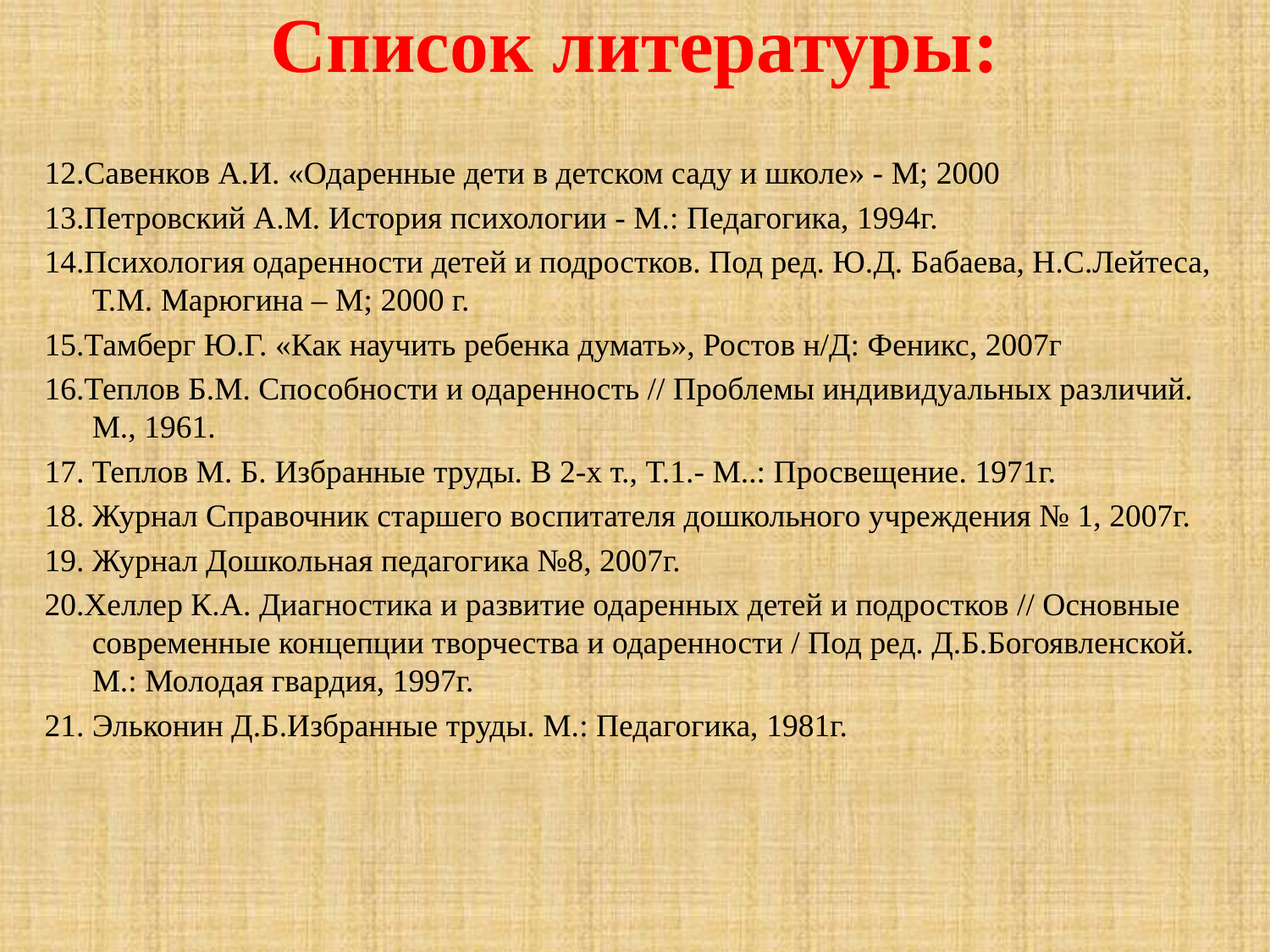

# Список литературы:

12.Савенков А.И. «Одаренные дети в детском саду и школе» - М; 2000
13.Петровский А.М. История психологии - М.: Педагогика, 1994г.
14.Психология одаренности детей и подростков. Под ред. Ю.Д. Бабаева, Н.С.Лейтеса, Т.М. Марюгина – М; 2000 г.
15.Тамберг Ю.Г. «Как научить ребенка думать», Ростов н/Д: Феникс, 2007г
16.Теплов Б.М. Способности и одаренность // Проблемы индивидуальных различий. М., 1961.
17. Теплов М. Б. Избранные труды. В 2-х т., Т.1.- М..: Просвещение. 1971г.
18. Журнал Справочник старшего воспитателя дошкольного учреждения № 1, 2007г.
19. Журнал Дошкольная педагогика №8, 2007г.
20.Хеллер К.А. Диагностика и развитие одаренных детей и подростков // Основные современные концепции творчества и одаренности / Под ред. Д.Б.Богоявленской. М.: Молодая гвардия, 1997г.
21. Эльконин Д.Б.Избранные труды. М.: Педагогика, 1981г.